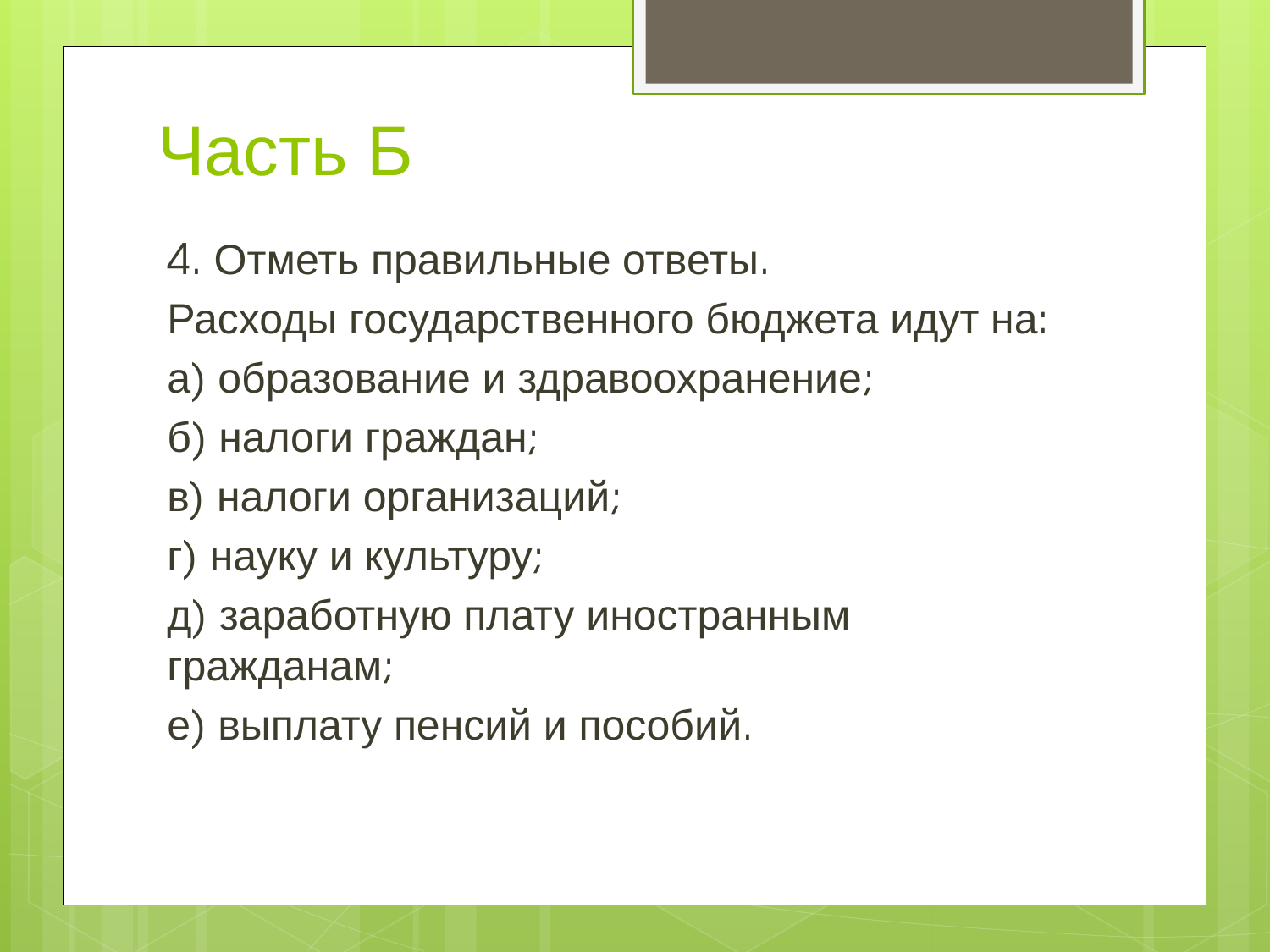

# Часть Б
4. Отметь правильные ответы.
Расходы государственного бюджета идут на:
а) образование и здравоохранение;
б) налоги граждан;
в) налоги организаций;
г) науку и культуру;
д) заработную плату иностранным гражданам;
е) выплату пенсий и пособий.